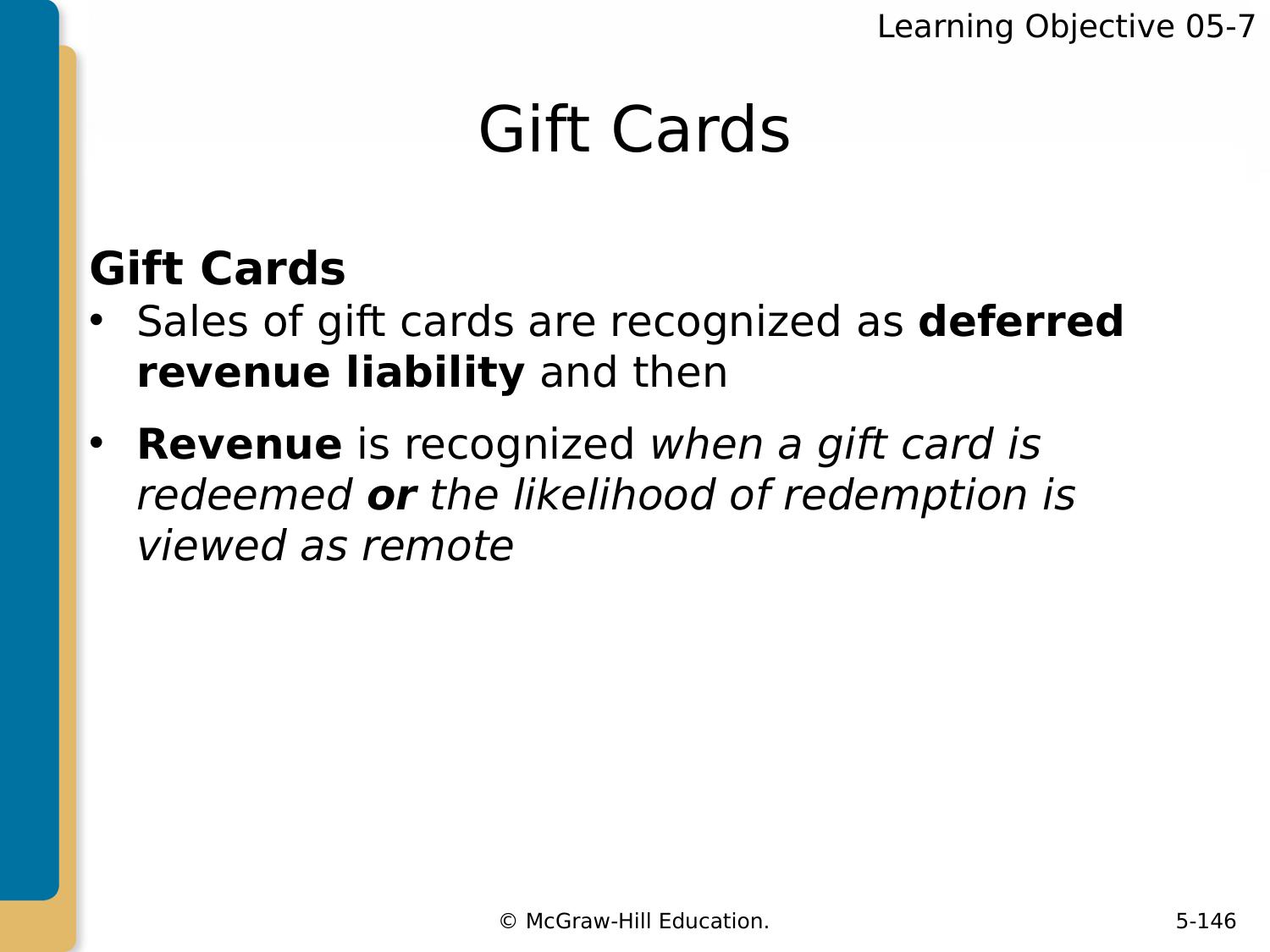

Learning Objective 05-7
# Gift Cards
Gift Cards
Sales of gift cards are recognized as deferred revenue liability and then
Revenue is recognized when a gift card is redeemed or the likelihood of redemption is viewed as remote